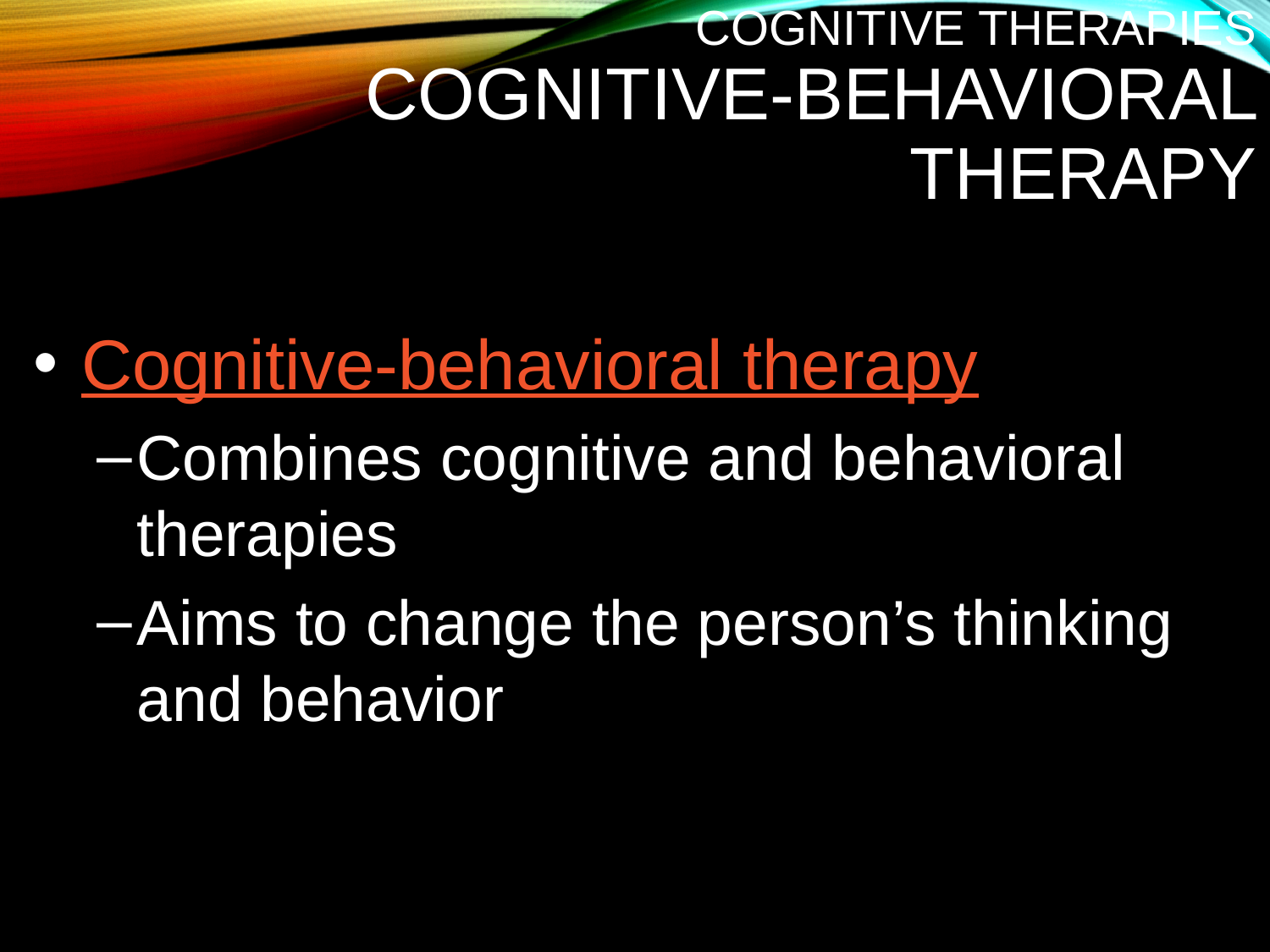

# Cognitive Therapies Cognitive-Behavioral Therapy
Cognitive-behavioral therapy
Combines cognitive and behavioral therapies
Aims to change the person’s thinking and behavior